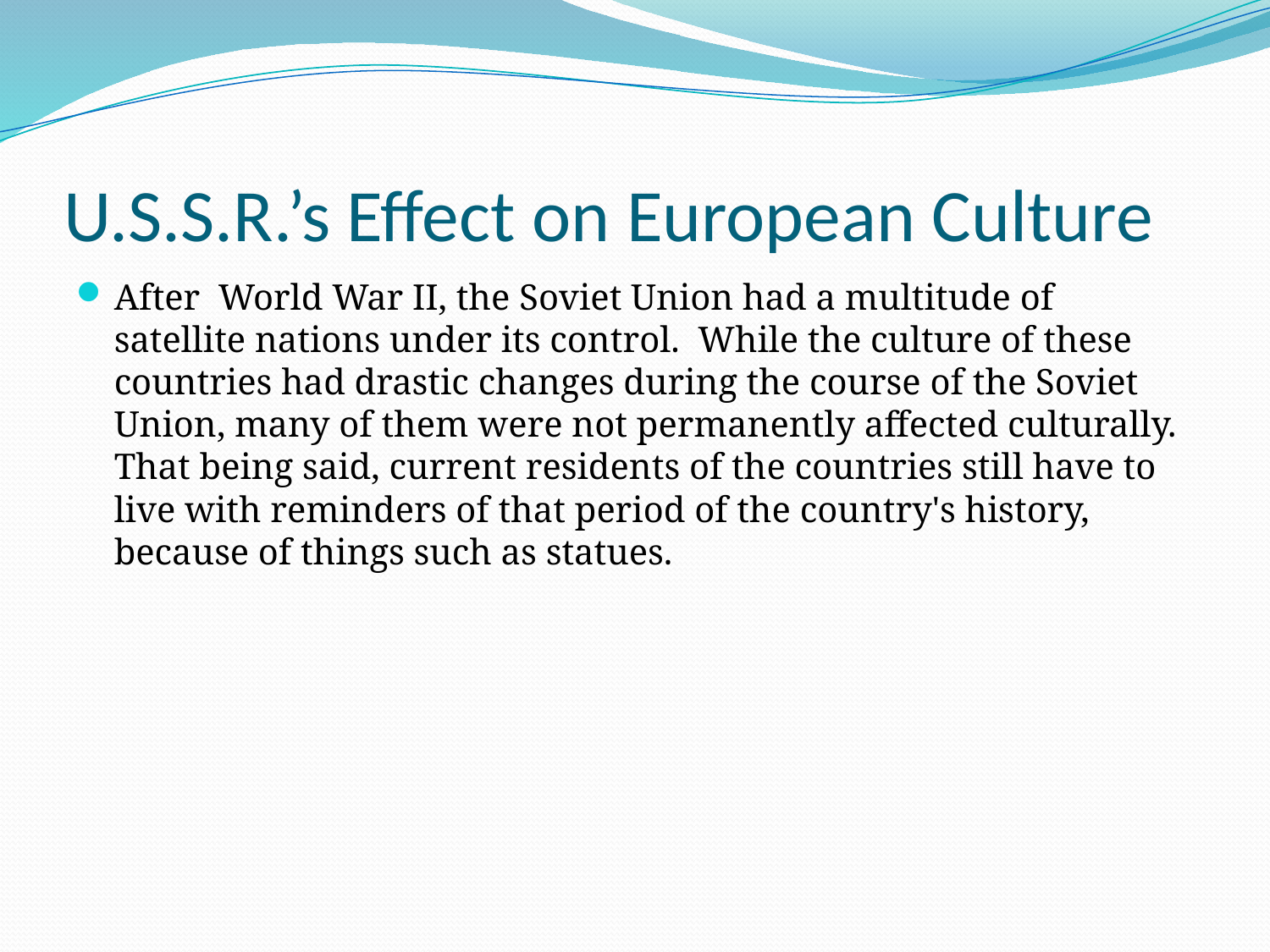

# U.S.S.R.’s Effect on European Culture
After  World War II, the Soviet Union had a multitude of satellite nations under its control.  While the culture of these countries had drastic changes during the course of the Soviet Union, many of them were not permanently affected culturally. That being said, current residents of the countries still have to live with reminders of that period of the country's history, because of things such as statues.